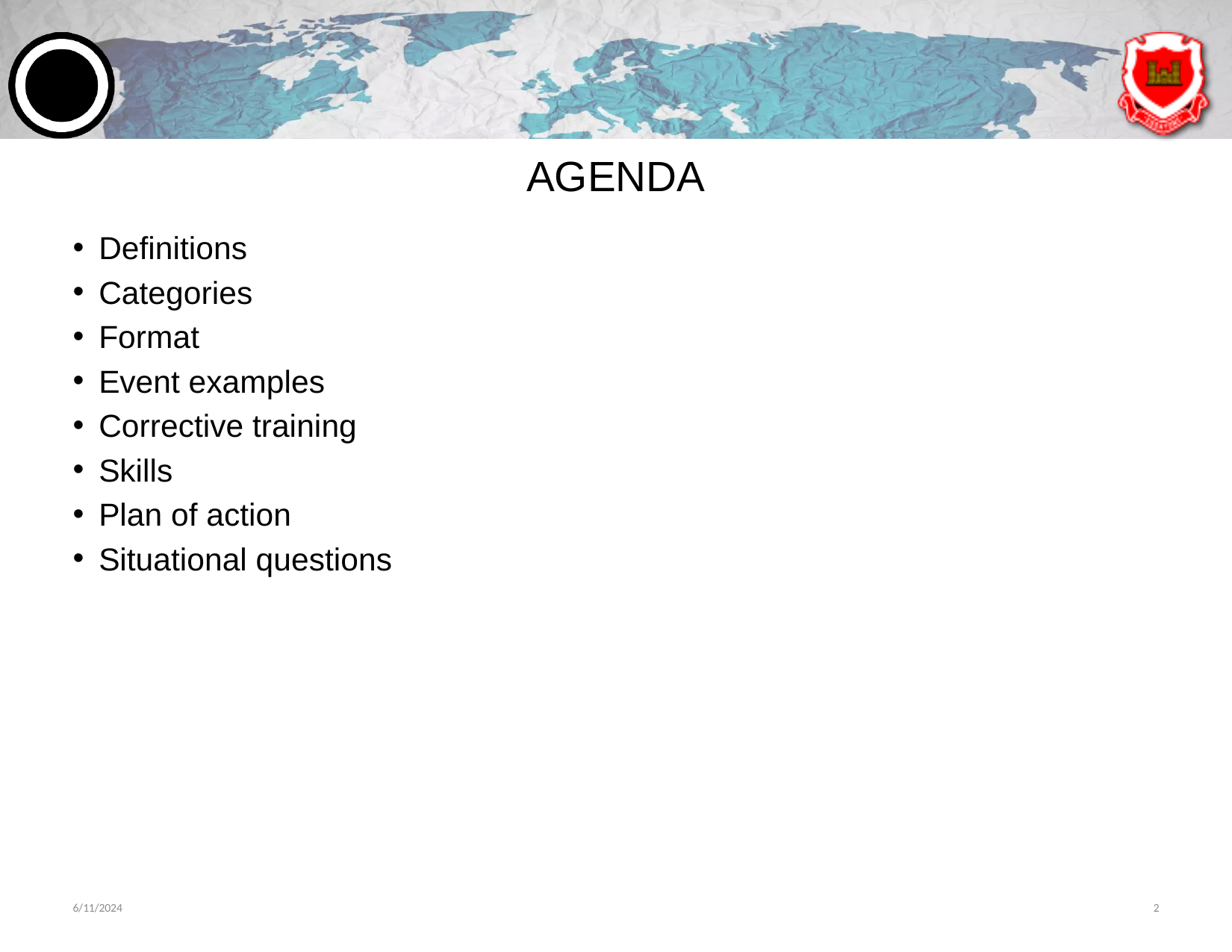

# AGENDA
Definitions
Categories
Format
Event examples
Corrective training
Skills
Plan of action
Situational questions
6/11/2024
2